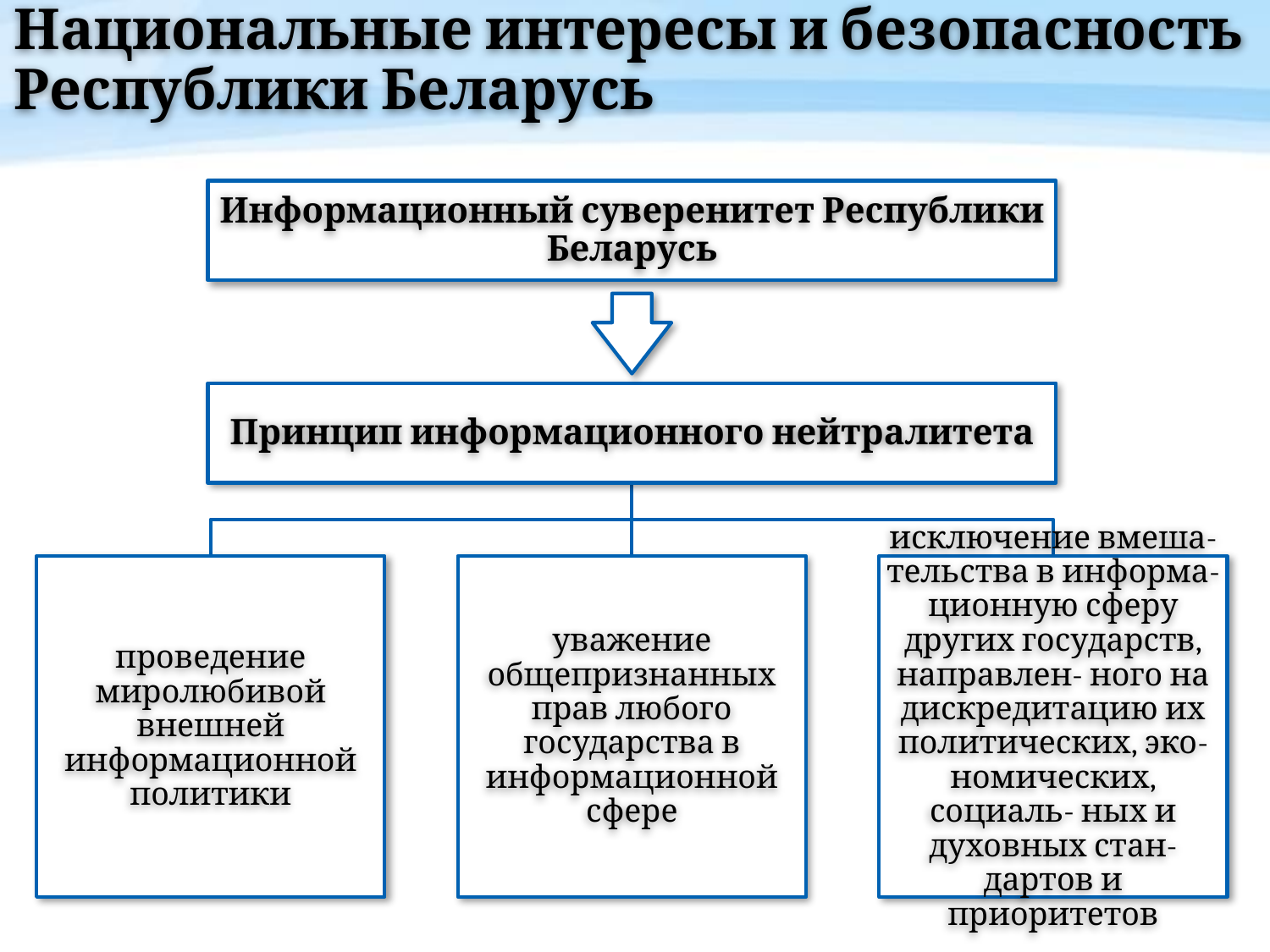

# Национальные интересы и безопасность Республики Беларусь

Информационный суверенитет Республики Беларусь

Принцип информационного нейтралитета

проведение миролюбивой внешней информационной политики

уважение общепризнанных прав любого государства в информационной сфере

исключение вмеша- тельства в информа- ционную сферу других государств, направлен- ного на дискредитацию их политических, эко- номических, социаль- ных и духовных стан- дартов и приоритетов